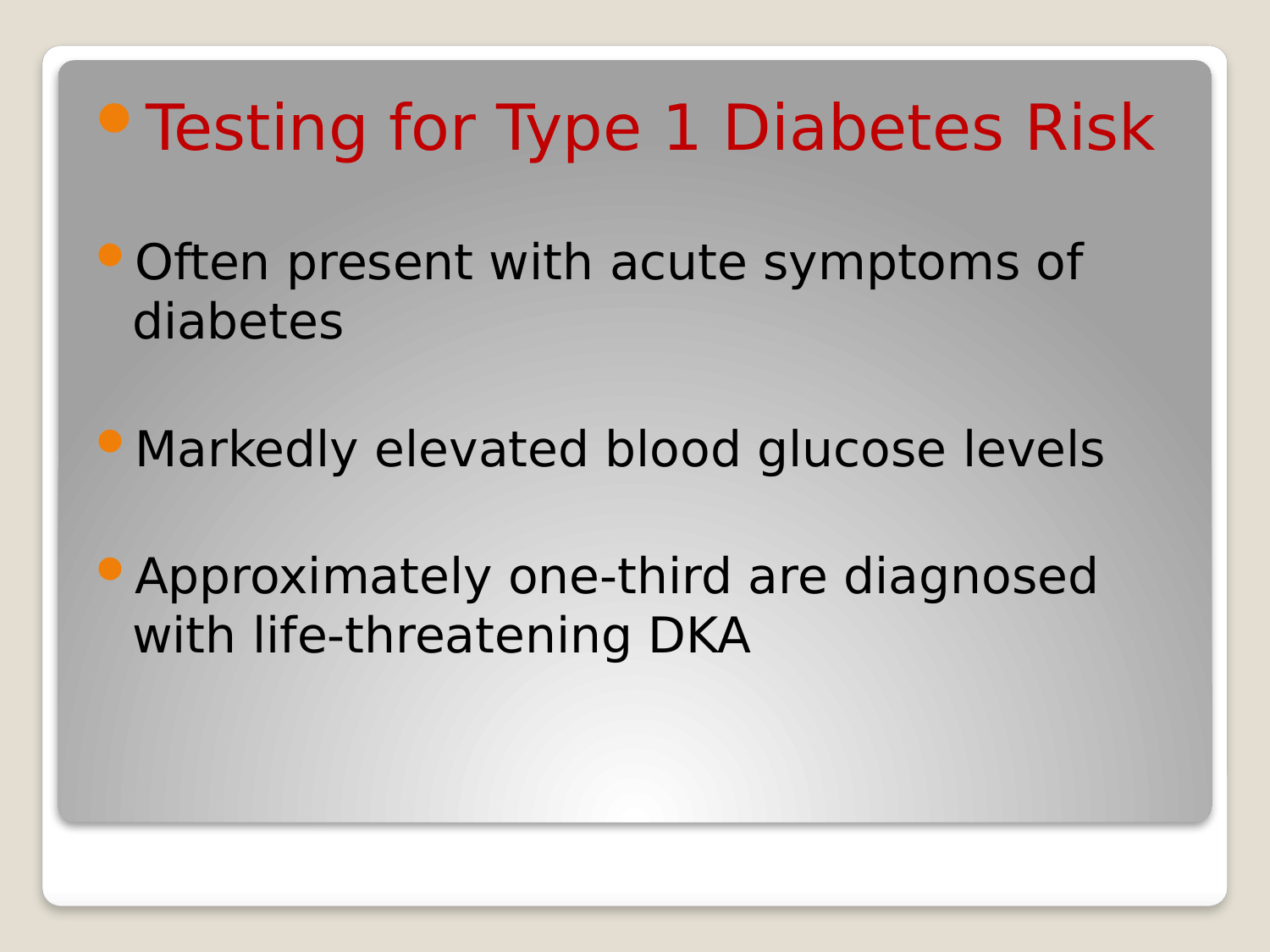

Testing for Type 1 Diabetes Risk

Often present with acute symptoms of diabetes

Markedly elevated blood glucose levels

Approximately one-third are diagnosed with life-threatening DKA

#